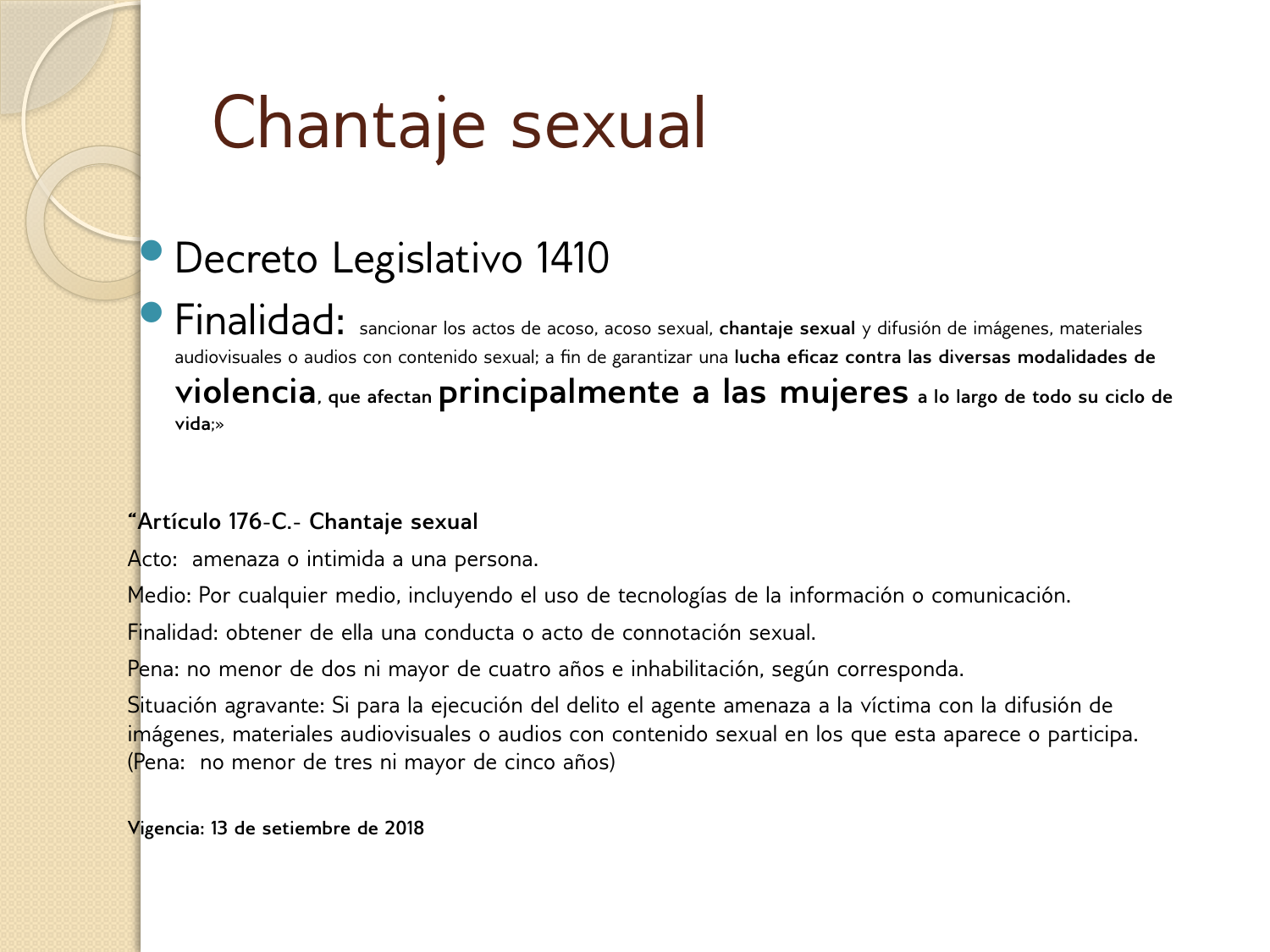

# Chantaje sexual
Decreto Legislativo 1410
Finalidad: sancionar los actos de acoso, acoso sexual, chantaje sexual y difusión de imágenes, materiales audiovisuales o audios con contenido sexual; a fin de garantizar una lucha eficaz contra las diversas modalidades de violencia, que afectan principalmente a las mujeres a lo largo de todo su ciclo de vida;»

“Artículo 176-C.- Chantaje sexual
Acto:  amenaza o intimida a una persona.
Medio: Por cualquier medio, incluyendo el uso de tecnologías de la información o comunicación.
Finalidad: obtener de ella una conducta o acto de connotación sexual.
Pena: no menor de dos ni mayor de cuatro años e inhabilitación, según corresponda.
Situación agravante: Si para la ejecución del delito el agente amenaza a la víctima con la difusión de imágenes, materiales audiovisuales o audios con contenido sexual en los que esta aparece o participa. (Pena:  no menor de tres ni mayor de cinco años)

Vigencia: 13 de setiembre de 2018